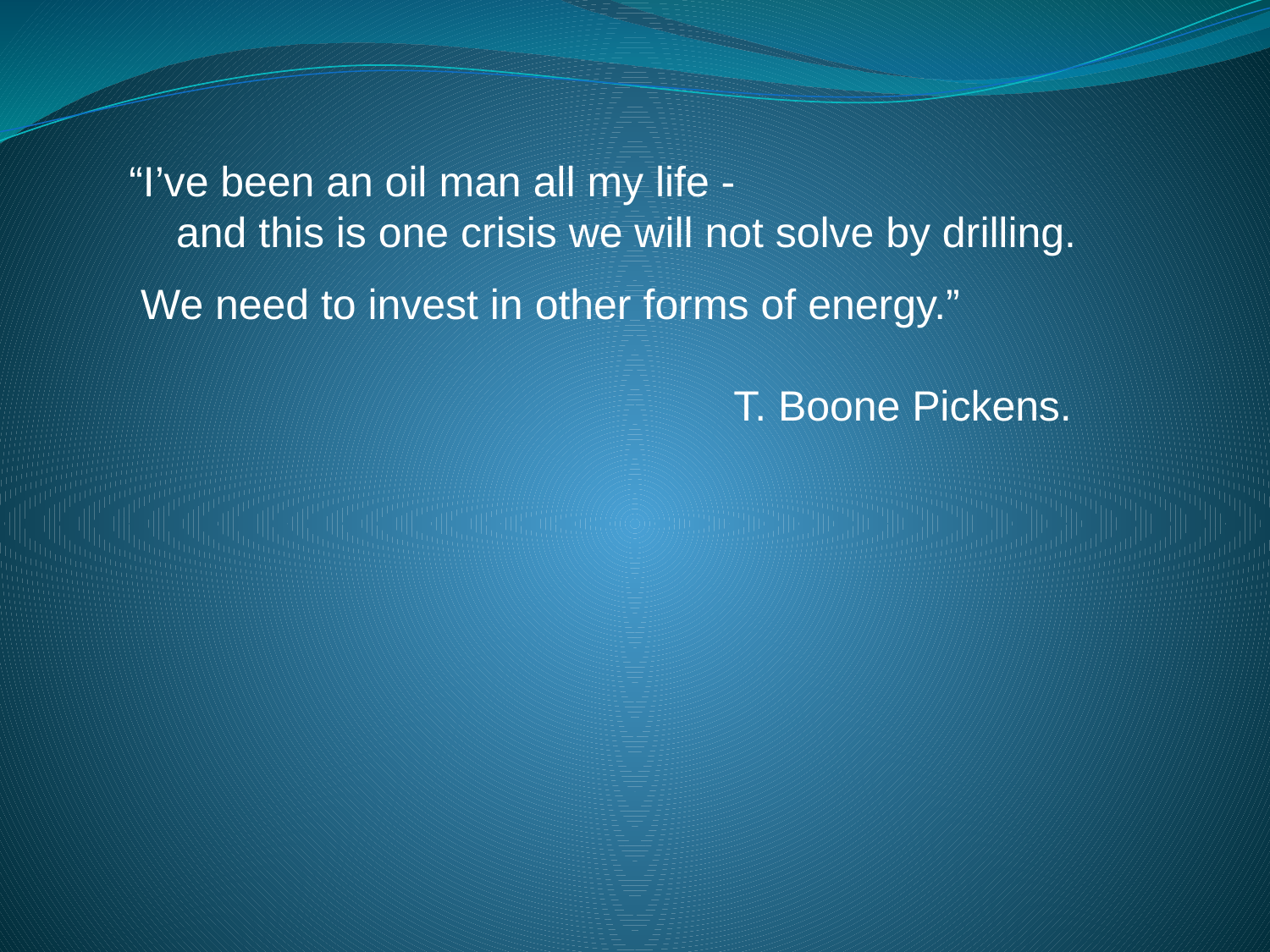

“I’ve been an oil man all my life -
    and this is one crisis we will not solve by drilling.

 We need to invest in other forms of energy.”

                                                   T. Boone Pickens.